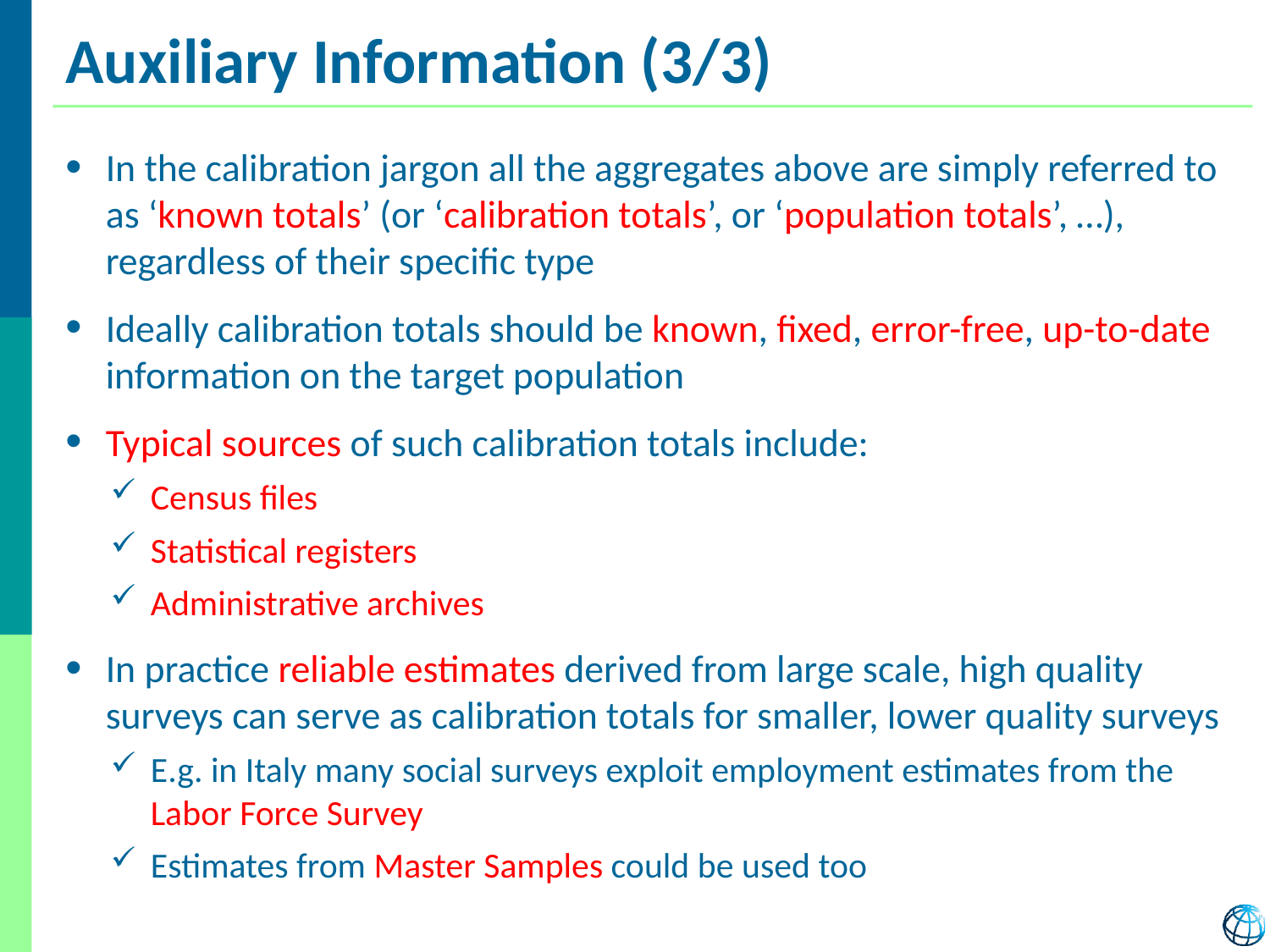

# Auxiliary Information (3/3)
In the calibration jargon all the aggregates above are simply referred to as ‘known totals’ (or ‘calibration totals’, or ‘population totals’, …), regardless of their specific type
Ideally calibration totals should be known, fixed, error-free, up-to-date information on the target population
Typical sources of such calibration totals include:
Census files
Statistical registers
Administrative archives
In practice reliable estimates derived from large scale, high quality surveys can serve as calibration totals for smaller, lower quality surveys
E.g. in Italy many social surveys exploit employment estimates from the Labor Force Survey
Estimates from Master Samples could be used too